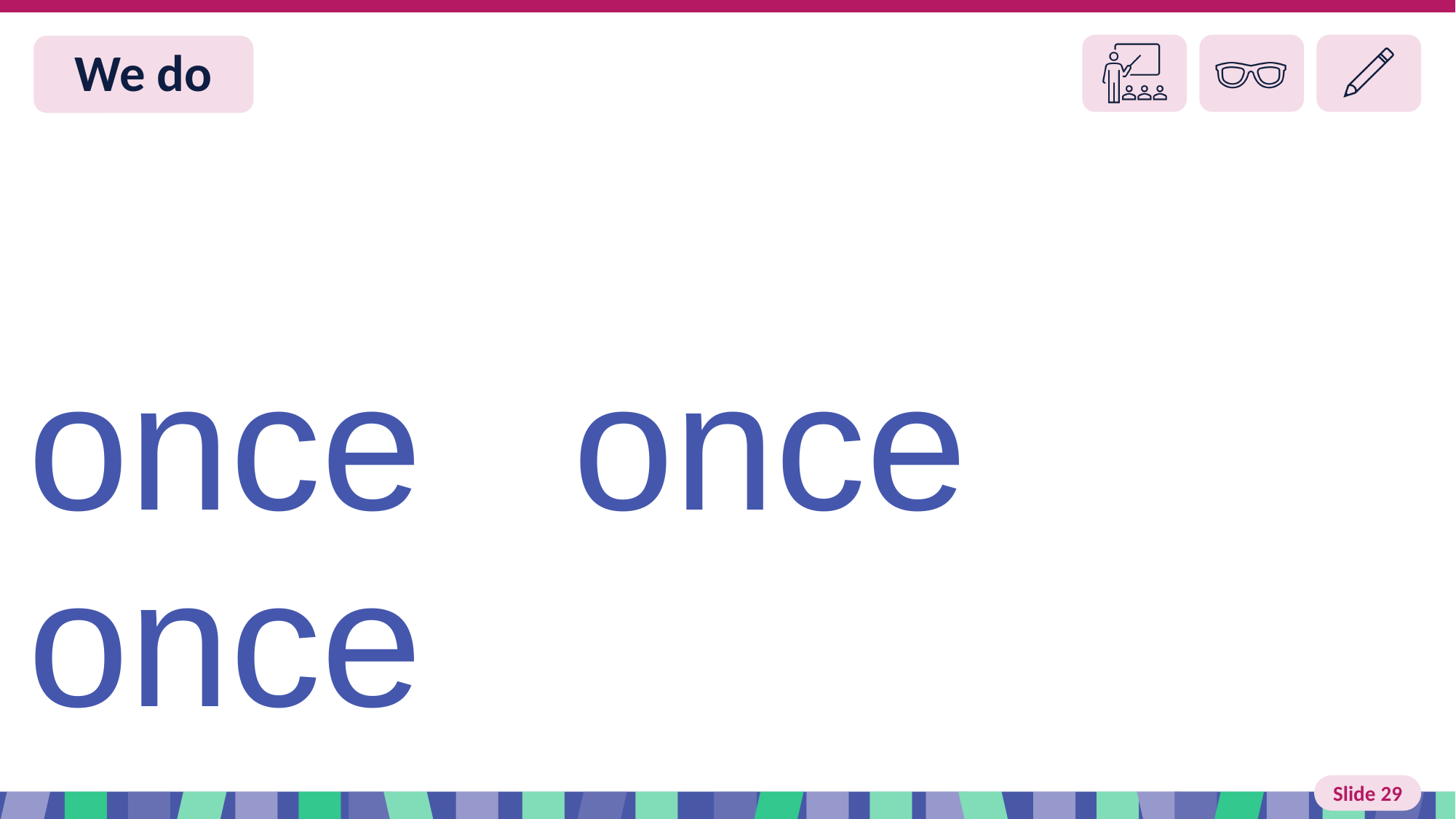

# Slide 29 We do
once   once  once